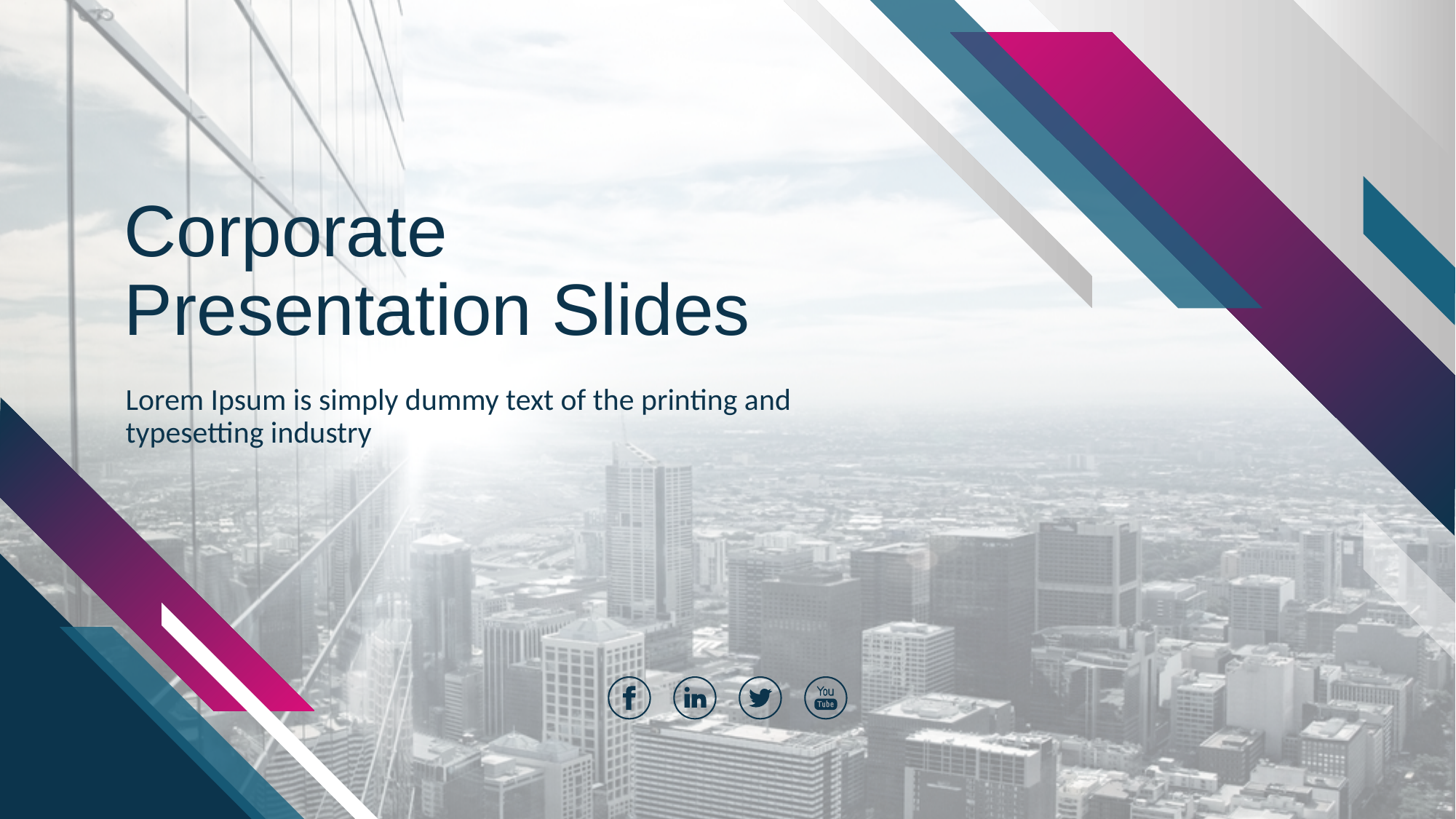

# Corporate Presentation Slides
Lorem Ipsum is simply dummy text of the printing and typesetting industry